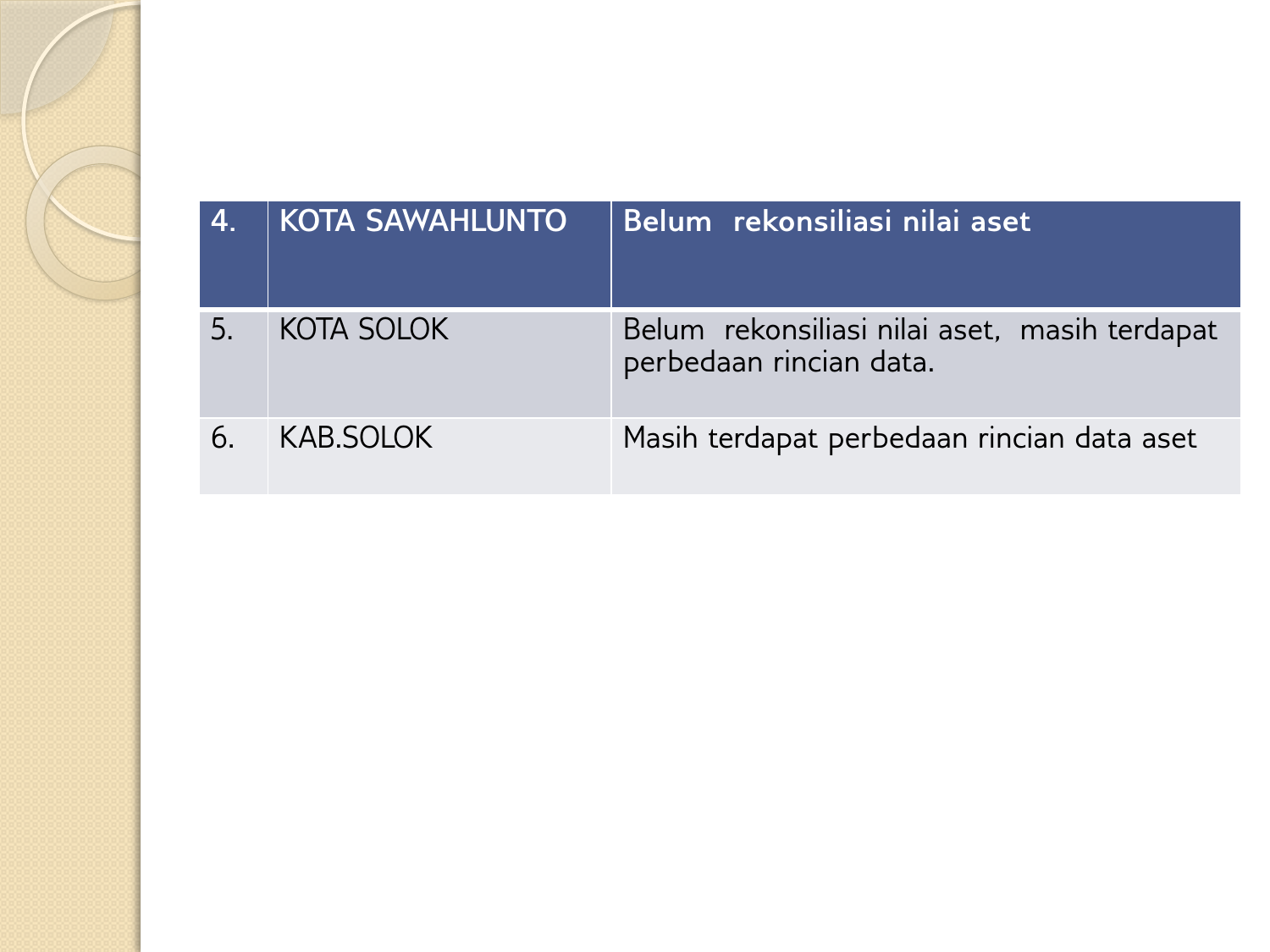

| 4. | KOTA SAWAHLUNTO | Belum rekonsiliasi nilai aset |
| --- | --- | --- |
| 5. | KOTA SOLOK | Belum rekonsiliasi nilai aset, masih terdapat perbedaan rincian data. |
| 6. | KAB.SOLOK | Masih terdapat perbedaan rincian data aset |